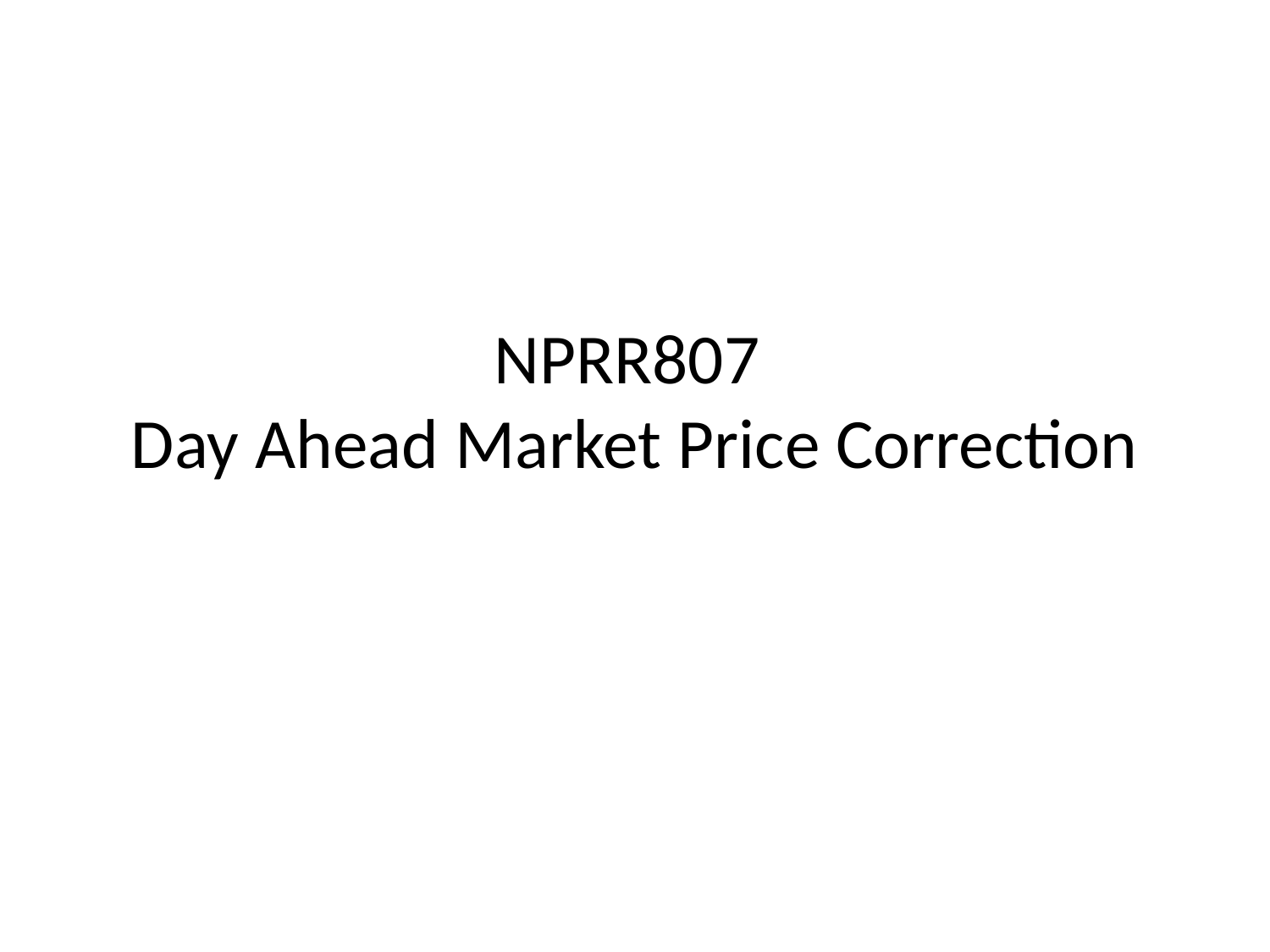

# NPRR807 Day Ahead Market Price Correction